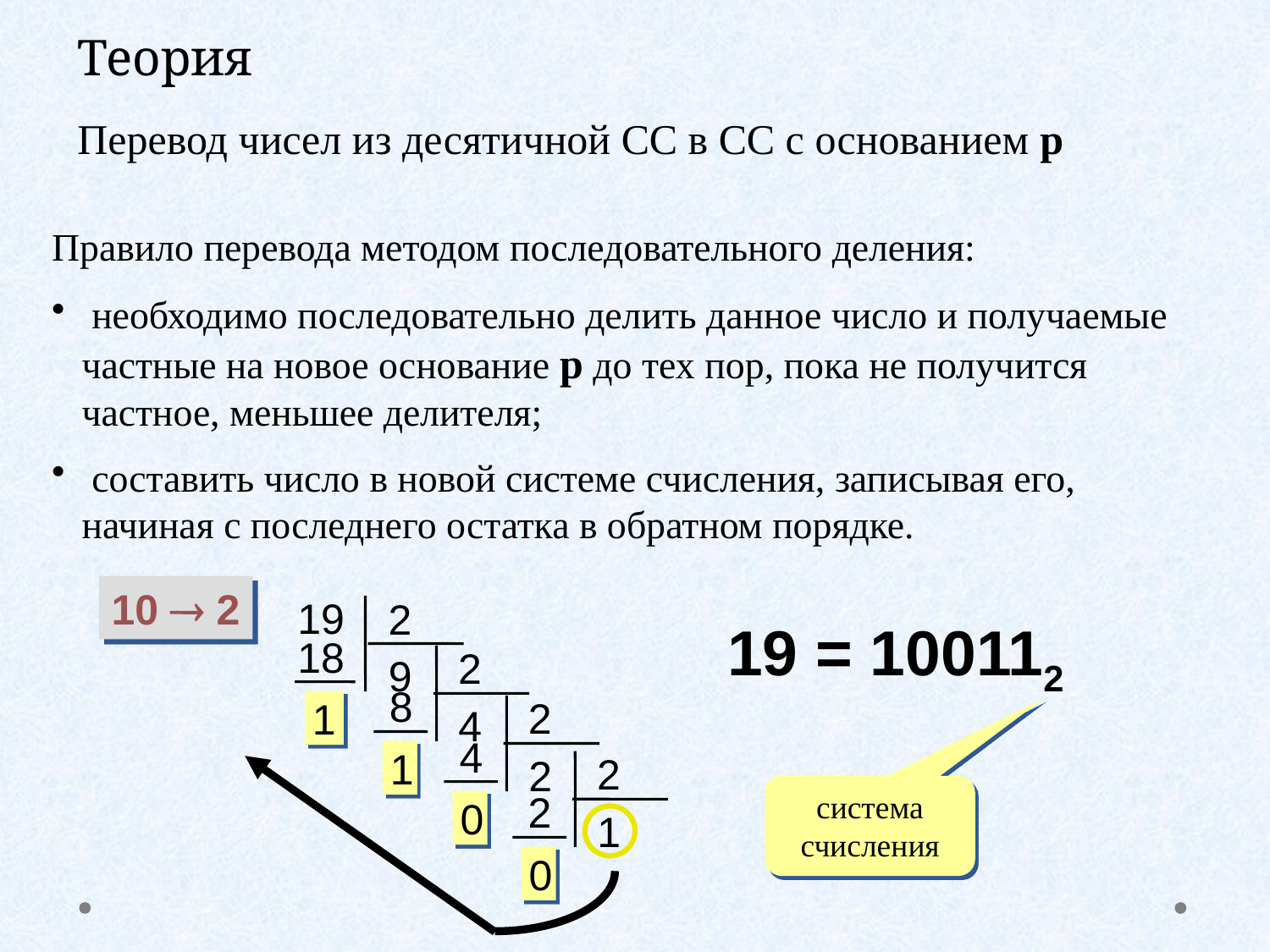

Теория
Перевод чисел из десятичной СС в СС с основанием р
Правило перевода методом последовательного деления:
 необходимо последовательно делить данное число и получаемые частные на новое основание р до тех пор, пока не получится частное, меньшее делителя;
 составить число в новой системе счисления, записывая его, начиная с последнего остатка в обратном порядке.
10 → 2
19
2

18
9

1
19 = 100112
2

 8
4

1
2

 4
2

0
2

 2
1

0

система счисления